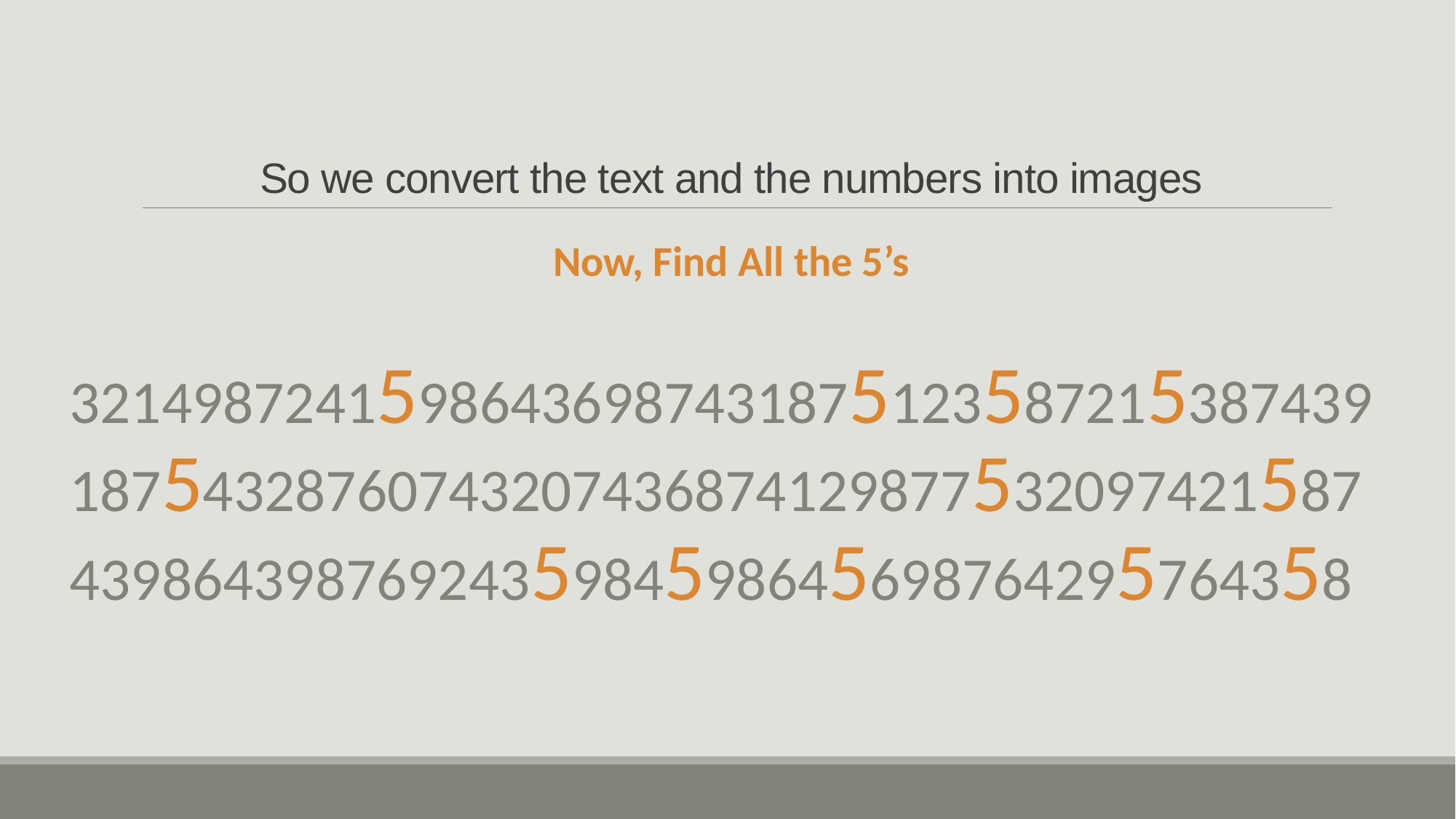

# So we convert the text and the numbers into images
Now, Find All the 5’s
32149872415986436987431875123587215387439187543287607432074368741298775320974215874398643987692435984598645698764295764358